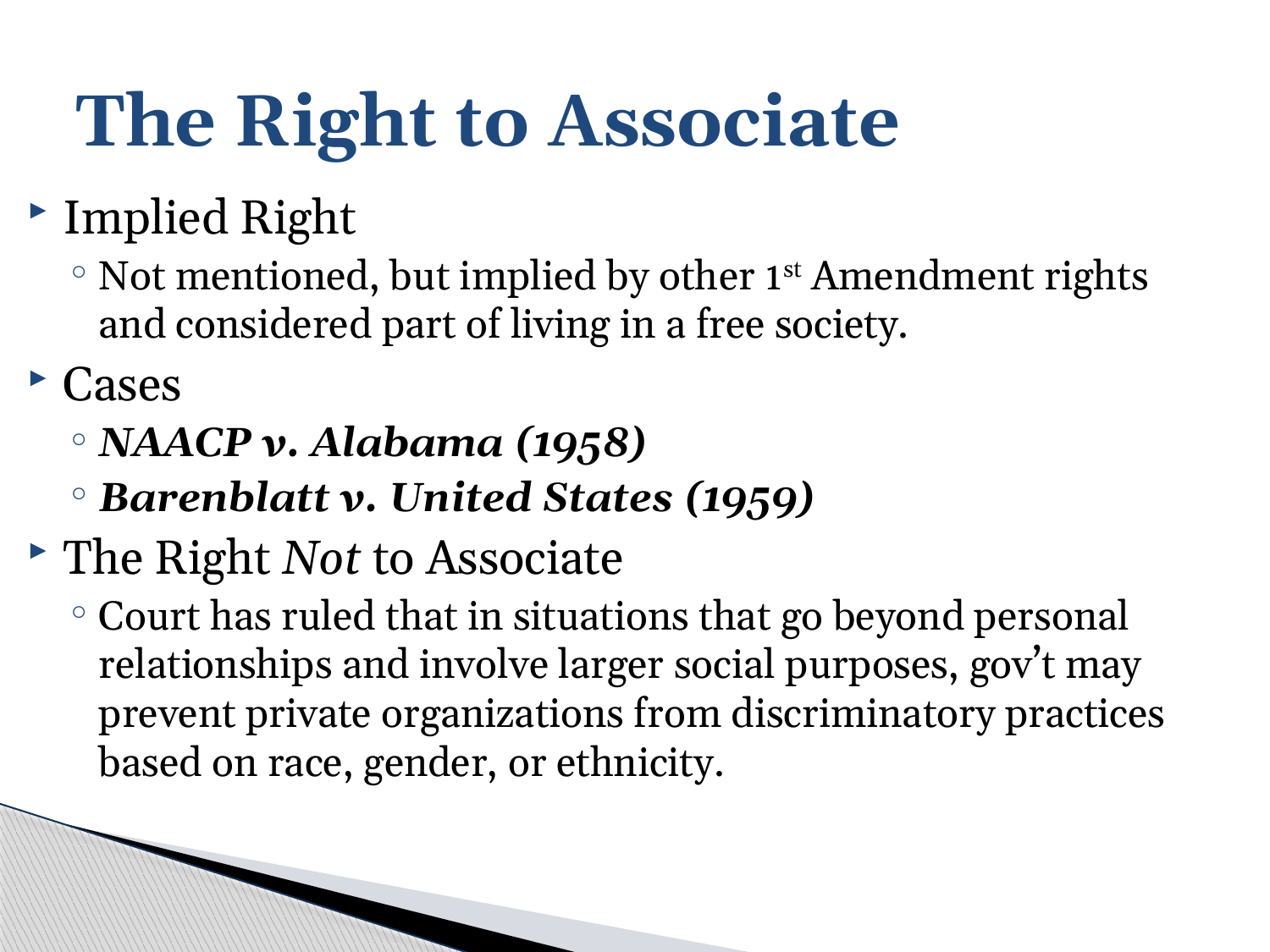

# The Right to Associate
Implied Right
Not mentioned, but implied by other 1st Amendment rights and considered part of living in a free society.
Cases
NAACP v. Alabama (1958)
Barenblatt v. United States (1959)
The Right Not to Associate
Court has ruled that in situations that go beyond personal relationships and involve larger social purposes, gov’t may prevent private organizations from discriminatory practices based on race, gender, or ethnicity.